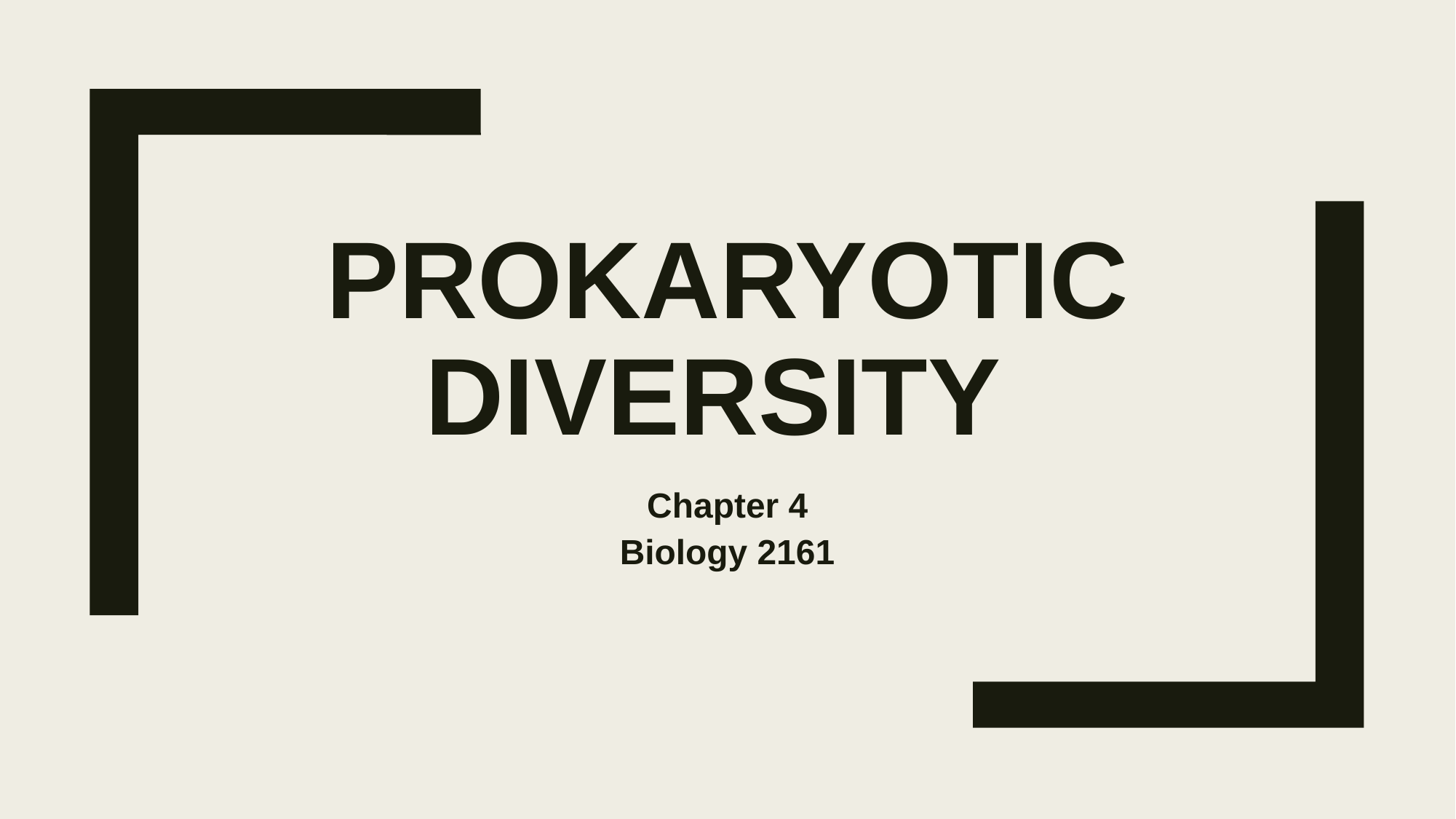

# Prokaryotic Diversity
Chapter 4
Biology 2161